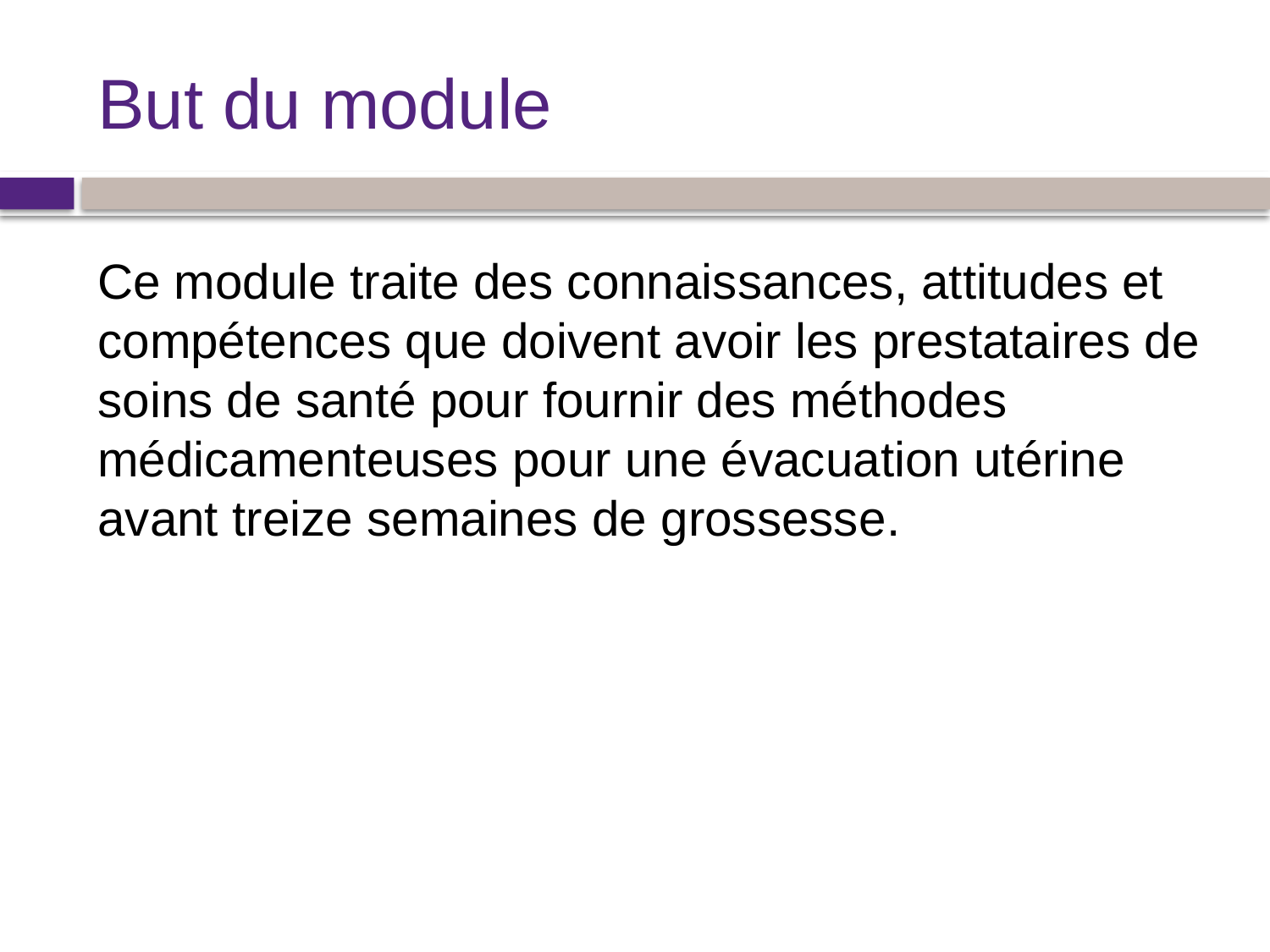

# But du module
Ce module traite des connaissances, attitudes et compétences que doivent avoir les prestataires de soins de santé pour fournir des méthodes médicamenteuses pour une évacuation utérine avant treize semaines de grossesse.